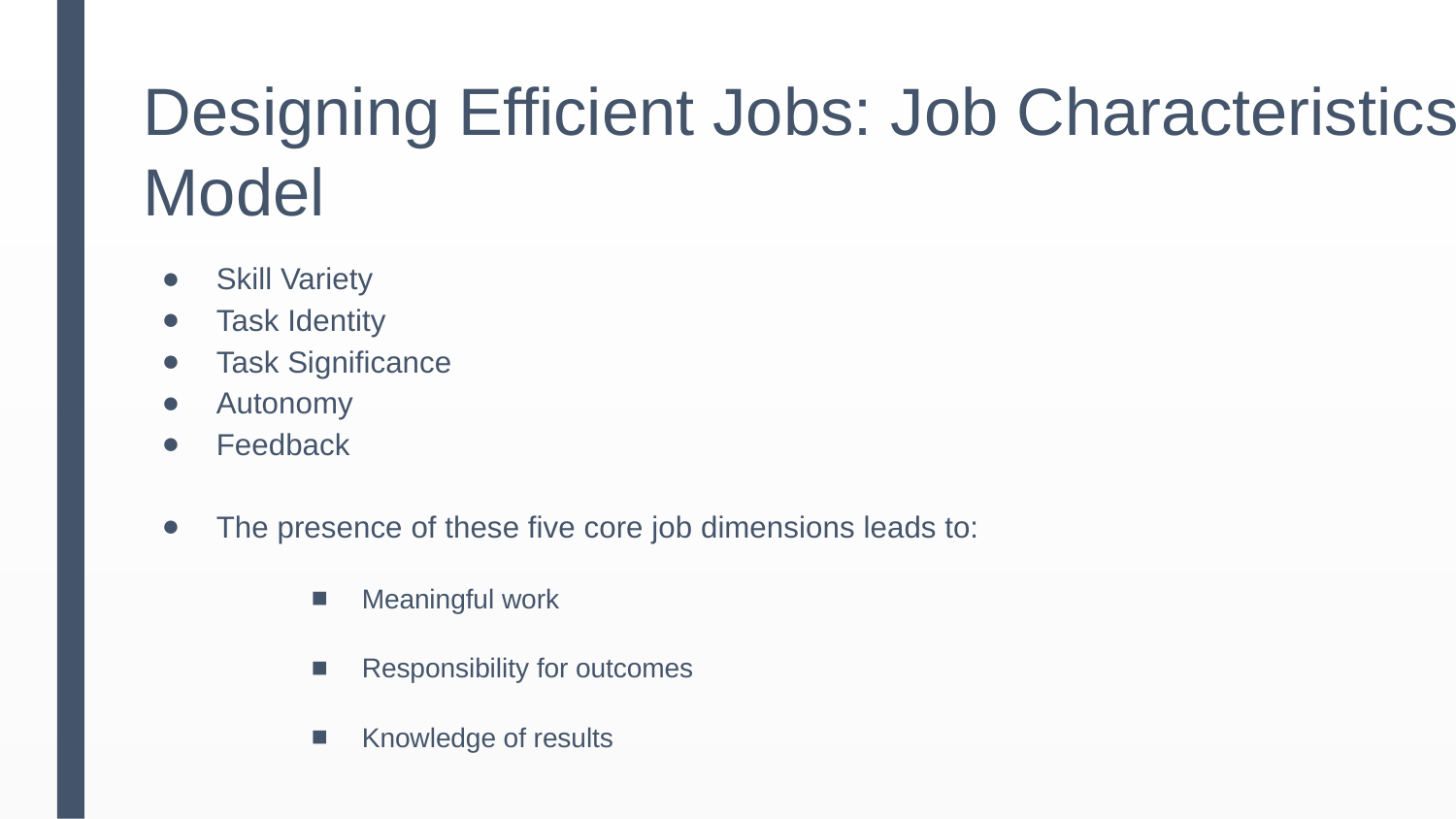

# Designing Efficient Jobs: Job Characteristics Model
Skill Variety
Task Identity
Task Significance
Autonomy
Feedback

The presence of these five core job dimensions leads to:
Meaningful work
Responsibility for outcomes
Knowledge of results